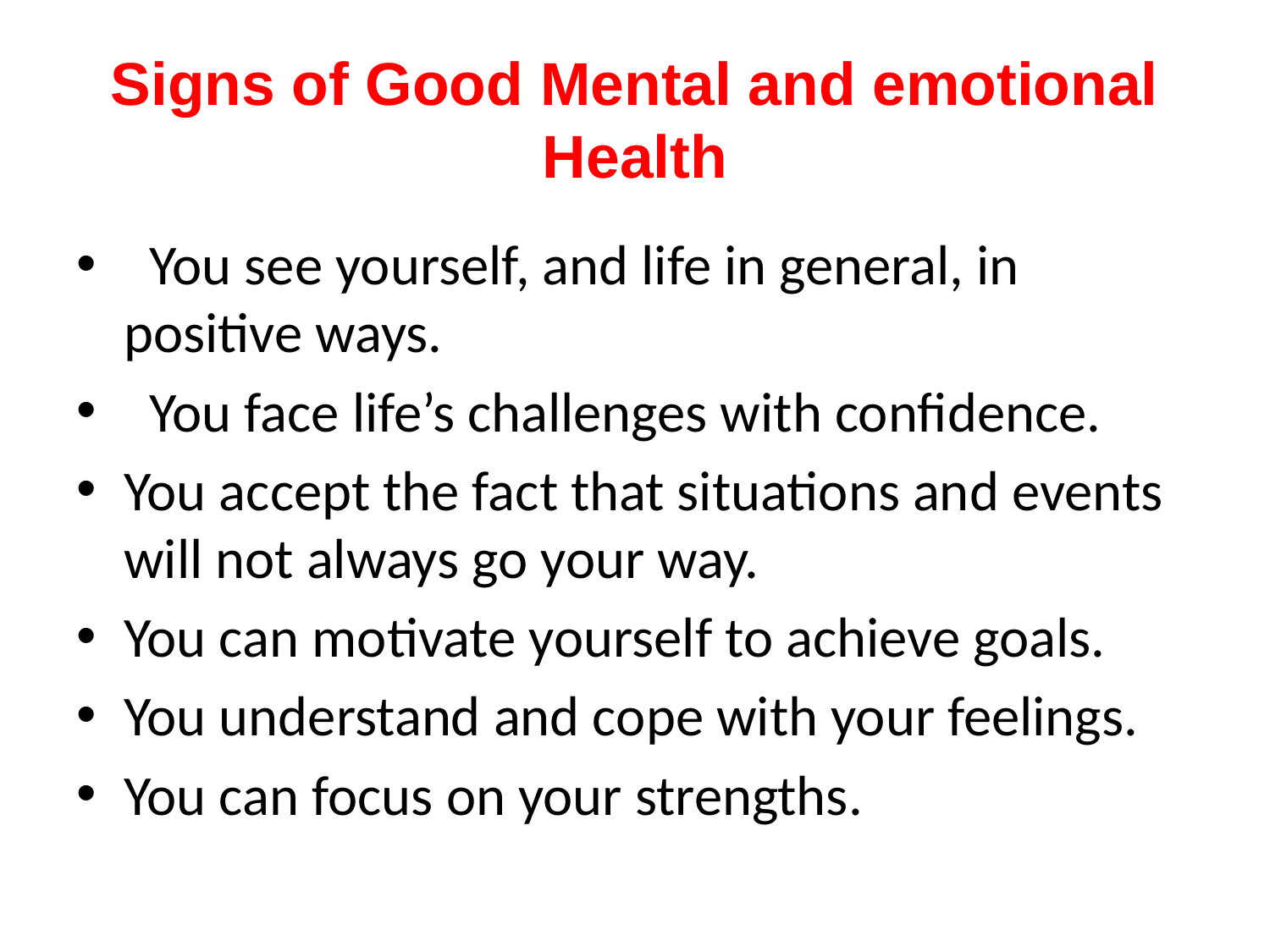

# Signs of Good Mental and emotional Health
  You see yourself, and life in general, in positive ways.
  You face life’s challenges with confidence.
You accept the fact that situations and events will not always go your way.
You can motivate yourself to achieve goals.
You understand and cope with your feelings.
You can focus on your strengths.